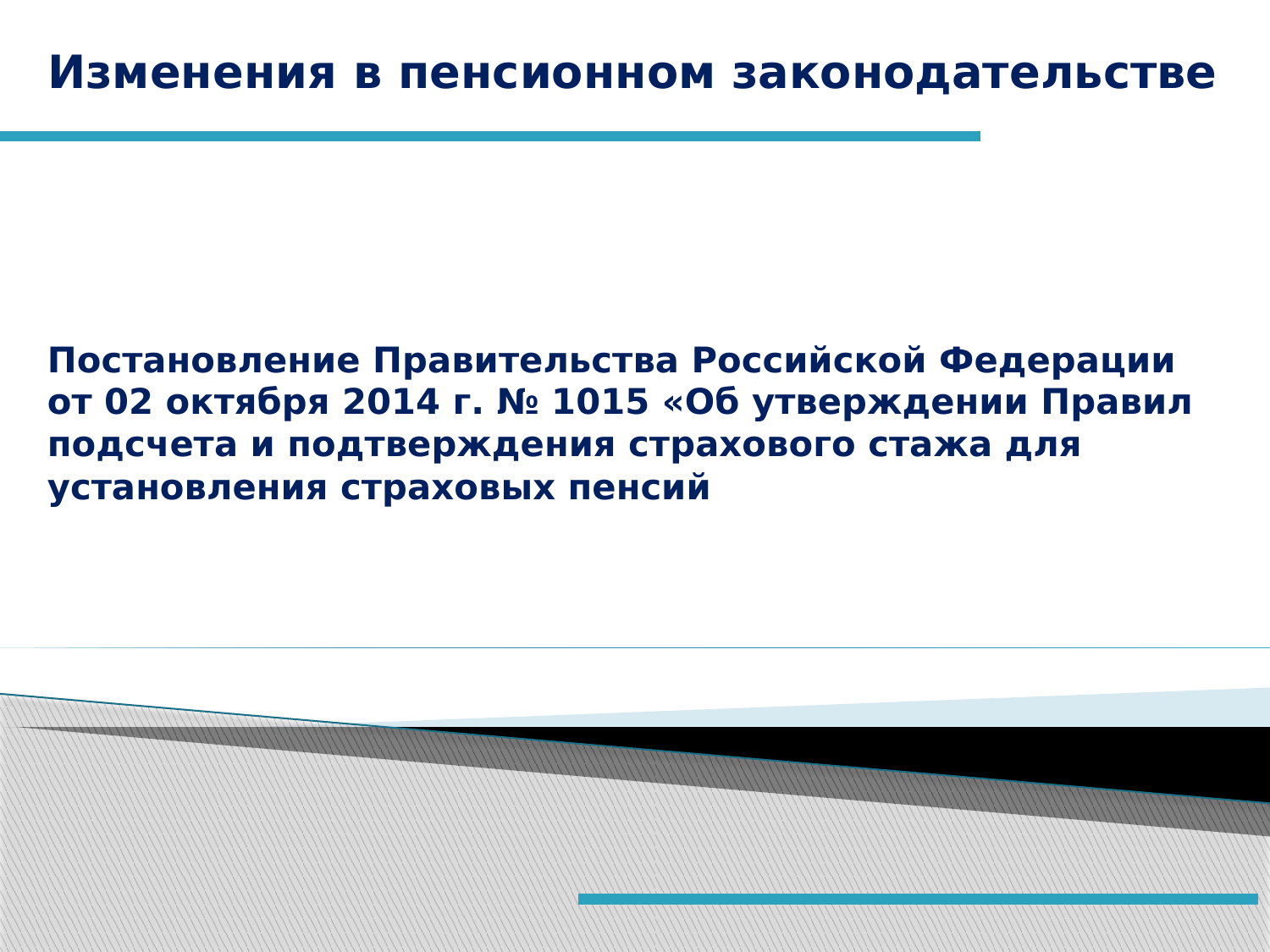

Изменения в пенсионном законодательстве

Постановление Правительства Российской Федерации от 02 октября 2014 г. № 1015 «Об утверждении Правил подсчета и подтверждения страхового стажа для установления страховых пенсий